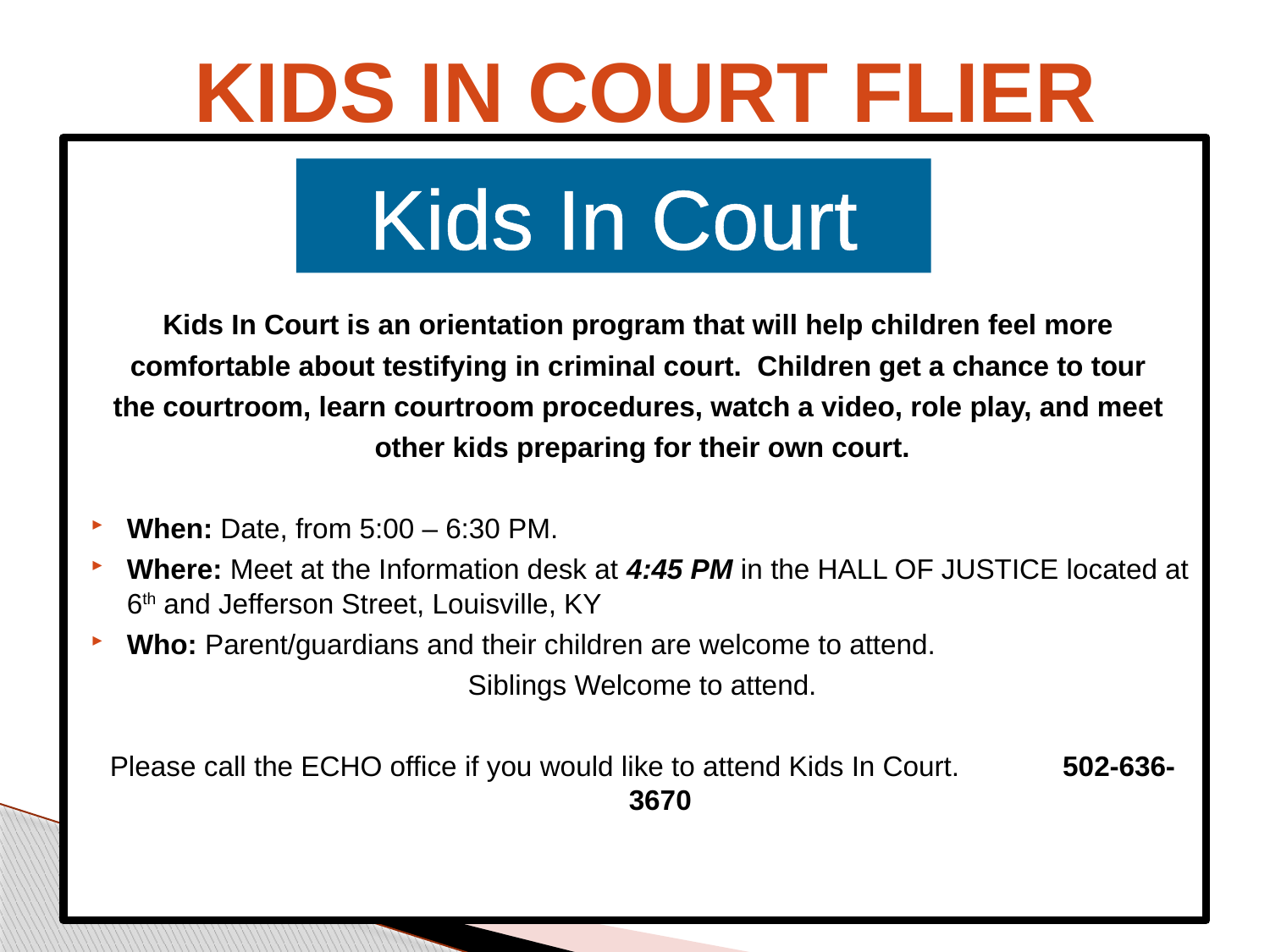

Kids in court flier

Kids In Court is an orientation program that will help children feel more
comfortable about testifying in criminal court.  Children get a chance to tour
the courtroom, learn courtroom procedures, watch a video, role play, and meet
other kids preparing for their own court.

When: Date, from 5:00 – 6:30 PM.
Where: Meet at the Information desk at 4:45 PM in the HALL OF JUSTICE located at 6th and Jefferson Street, Louisville, KY
Who: Parent/guardians and their children are welcome to attend.
Siblings Welcome to attend.

Please call the ECHO office if you would like to attend Kids In Court.             502-636-3670

Kids In Court